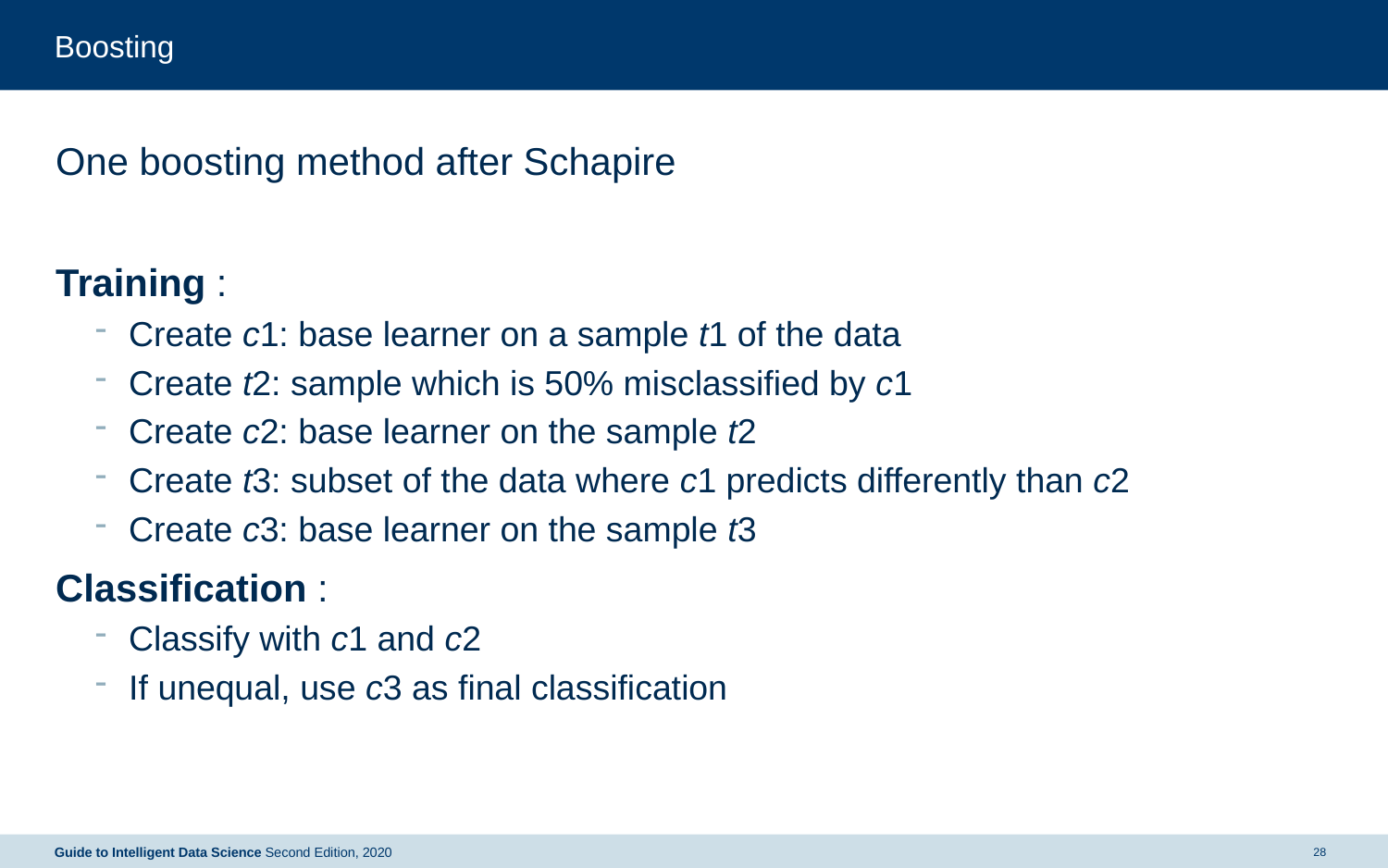

# Boosting
One boosting method after Schapire

Training :
Create c1: base learner on a sample t1 of the data
Create t2: sample which is 50% misclassified by c1
Create c2: base learner on the sample t2
Create t3: subset of the data where c1 predicts differently than c2
Create c3: base learner on the sample t3
Classification :
Classify with c1 and c2
If unequal, use c3 as final classification
Guide to Intelligent Data Science Second Edition, 2020
28